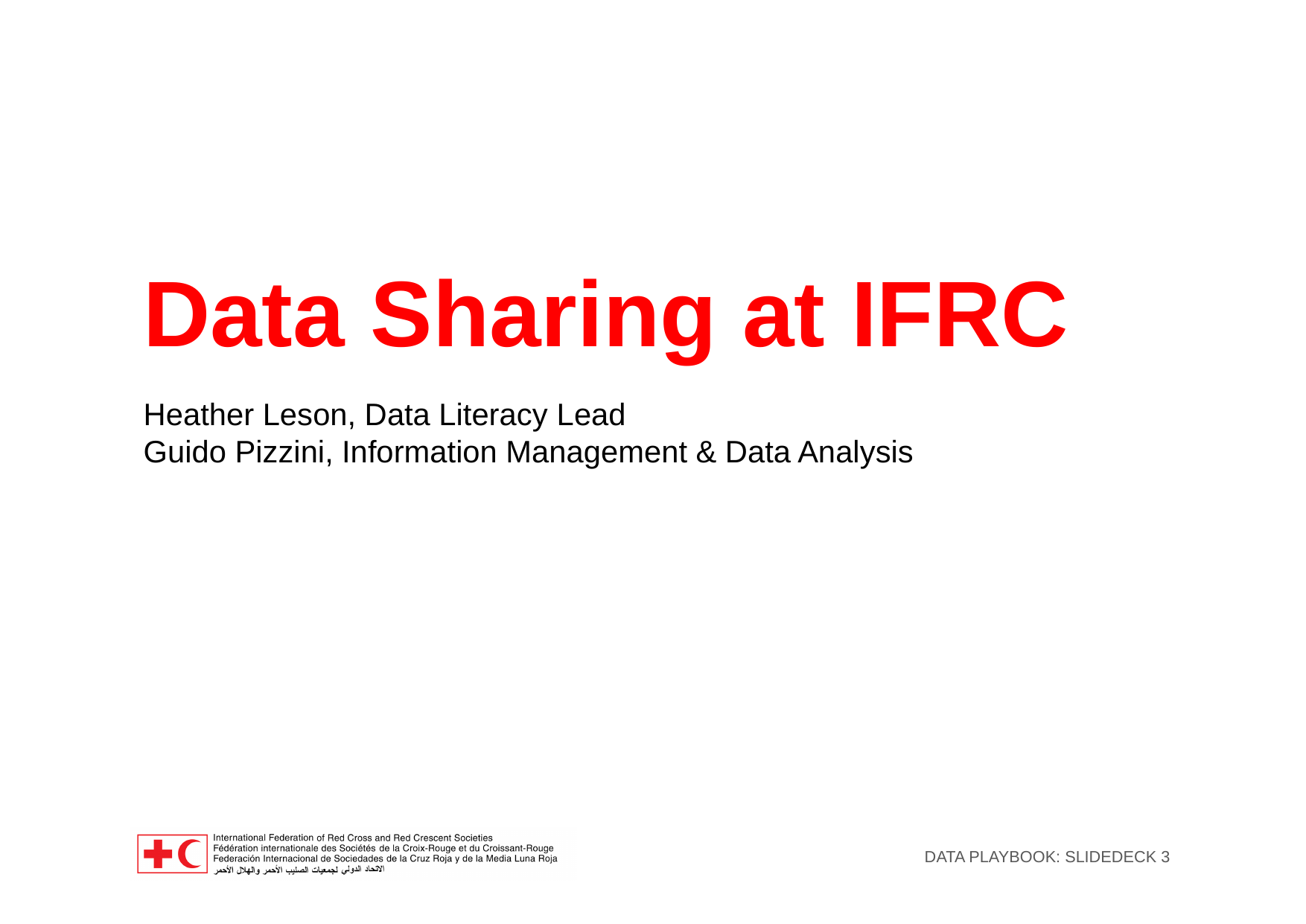

# Data Sharing at IFRC
Heather Leson, Data Literacy Lead
Guido Pizzini, Information Management & Data Analysis